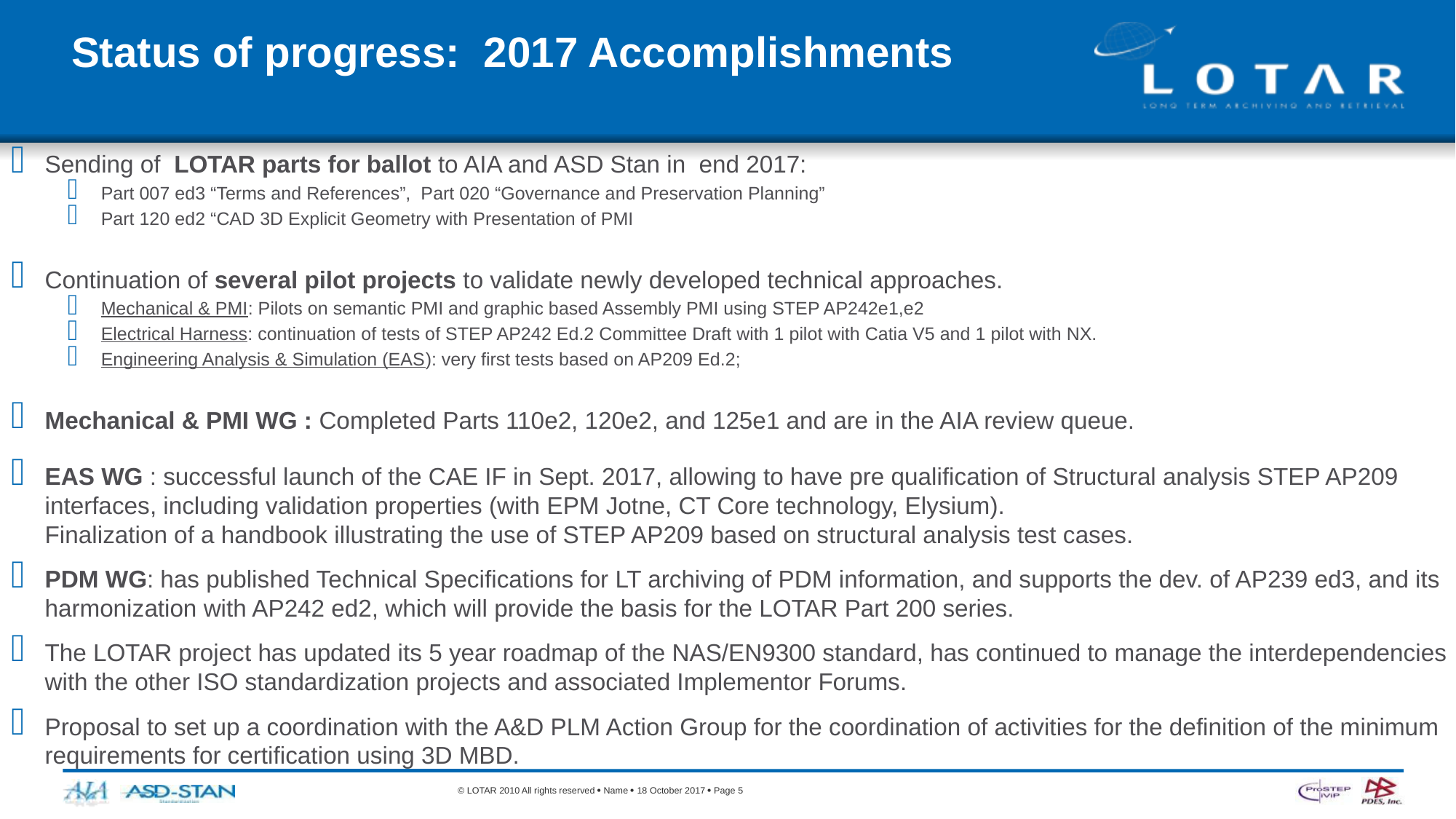

# Status of progress:  2017 Accomplishments
Sending of  LOTAR parts for ballot to AIA and ASD Stan in  end 2017:
Part 007 ed3 “Terms and References”,  Part 020 “Governance and Preservation Planning”
Part 120 ed2 “CAD 3D Explicit Geometry with Presentation of PMI

Continuation of several pilot projects to validate newly developed technical approaches.
Mechanical & PMI: Pilots on semantic PMI and graphic based Assembly PMI using STEP AP242e1,e2
Electrical Harness: continuation of tests of STEP AP242 Ed.2 Committee Draft with 1 pilot with Catia V5 and 1 pilot with NX.
Engineering Analysis & Simulation (EAS): very first tests based on AP209 Ed.2;

Mechanical & PMI WG : Completed Parts 110e2, 120e2, and 125e1 and are in the AIA review queue.

EAS WG : successful launch of the CAE IF in Sept. 2017, allowing to have pre qualification of Structural analysis STEP AP209 interfaces, including validation properties (with EPM Jotne, CT Core technology, Elysium).
Finalization of a handbook illustrating the use of STEP AP209 based on structural analysis test cases.

PDM WG: has published Technical Specifications for LT archiving of PDM information, and supports the dev. of AP239 ed3, and its harmonization with AP242 ed2, which will provide the basis for the LOTAR Part 200 series.

The LOTAR project has updated its 5 year roadmap of the NAS/EN9300 standard, has continued to manage the interdependencies with the other ISO standardization projects and associated Implementor Forums.

Proposal to set up a coordination with the A&D PLM Action Group for the coordination of activities for the definition of the minimum requirements for certification using 3D MBD.

© LOTAR 2010 All rights reserved • Name • 18 October 2017 • Page 5